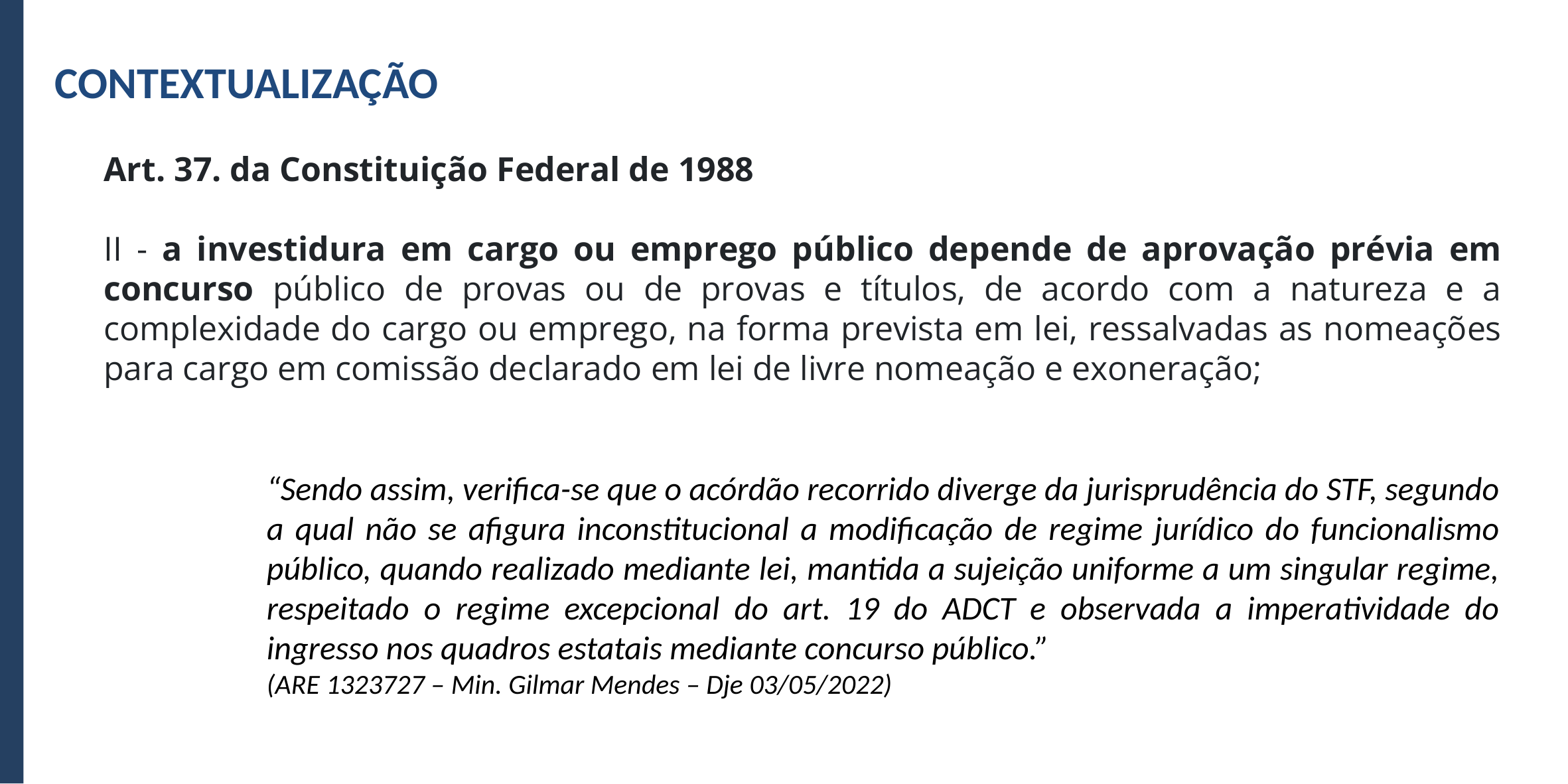

CONTEXTUALIZAÇÃO
Art. 37. da Constituição Federal de 1988

II - a investidura em cargo ou emprego público depende de aprovação prévia em concurso público de provas ou de provas e títulos, de acordo com a natureza e a complexidade do cargo ou emprego, na forma prevista em lei, ressalvadas as nomeações para cargo em comissão declarado em lei de livre nomeação e exoneração;
“Sendo assim, verifica-se que o acórdão recorrido diverge da jurisprudência do STF, segundo a qual não se afigura inconstitucional a modificação de regime jurídico do funcionalismo público, quando realizado mediante lei, mantida a sujeição uniforme a um singular regime, respeitado o regime excepcional do art. 19 do ADCT e observada a imperatividade do ingresso nos quadros estatais mediante concurso público.”
(ARE 1323727 – Min. Gilmar Mendes – Dje 03/05/2022)